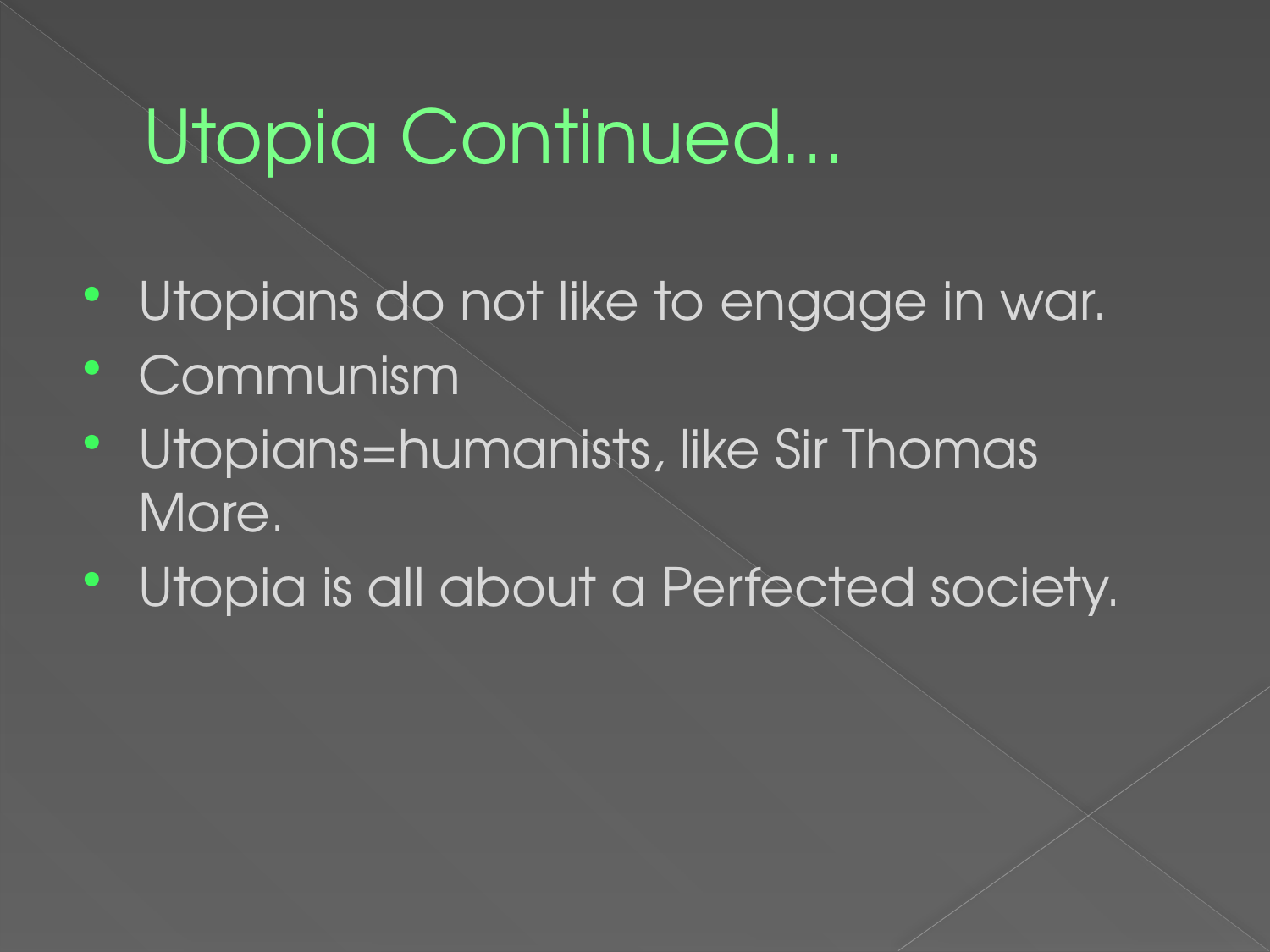

# Utopia Continued…
Utopians do not like to engage in war.
Communism
Utopians=humanists, like Sir Thomas More.
Utopia is all about a Perfected society.